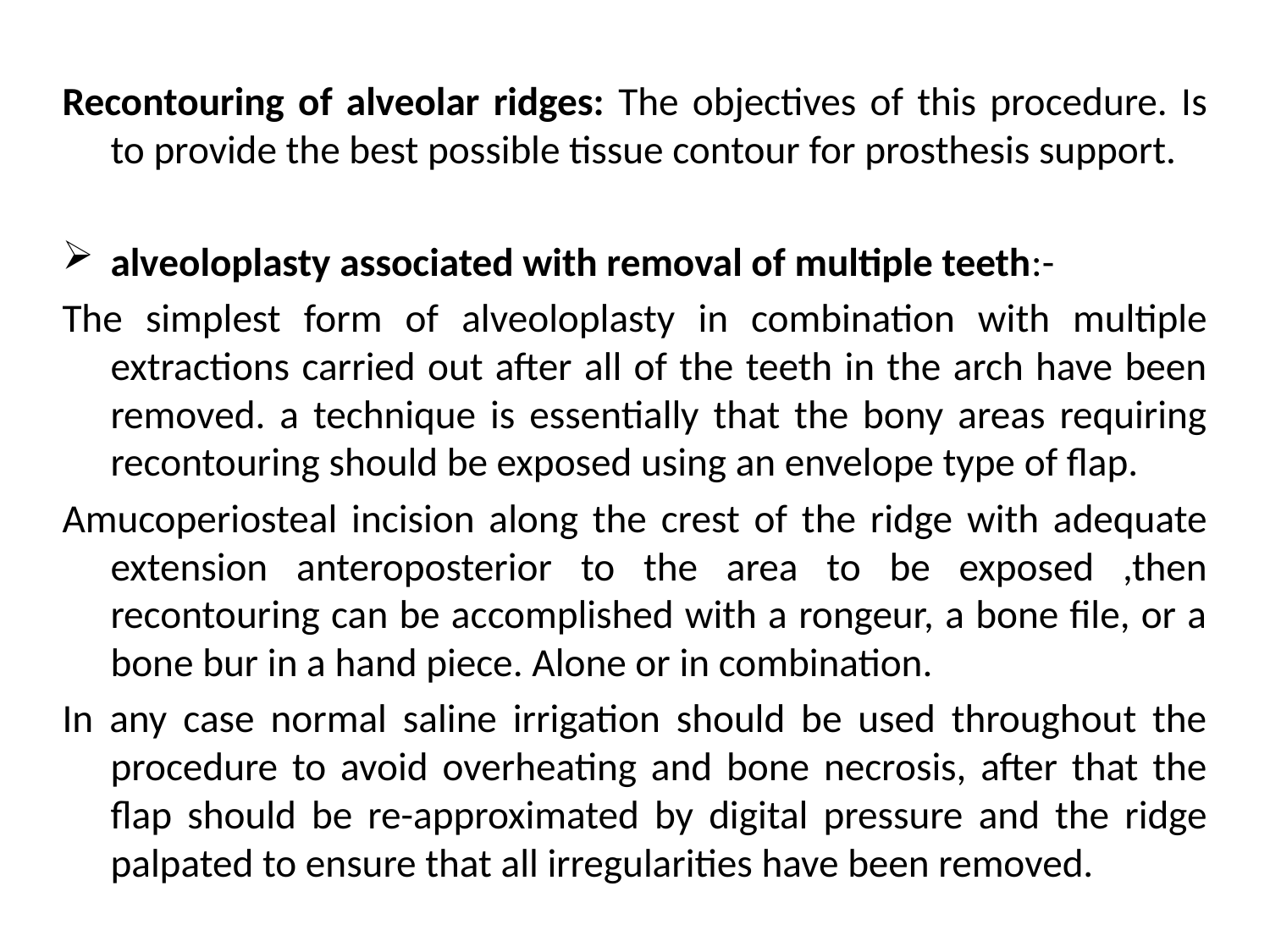

Recontouring of alveolar ridges: The objectives of this procedure. Is to provide the best possible tissue contour for prosthesis support.

alveoloplasty associated with removal of multiple teeth:-
The simplest form of alveoloplasty in combination with multiple extractions carried out after all of the teeth in the arch have been removed. a technique is essentially that the bony areas requiring recontouring should be exposed using an envelope type of flap.
Amucoperiosteal incision along the crest of the ridge with adequate extension anteroposterior to the area to be exposed ,then recontouring can be accomplished with a rongeur, a bone file, or a bone bur in a hand piece. Alone or in combination.
In any case normal saline irrigation should be used throughout the procedure to avoid overheating and bone necrosis, after that the flap should be re-approximated by digital pressure and the ridge palpated to ensure that all irregularities have been removed.